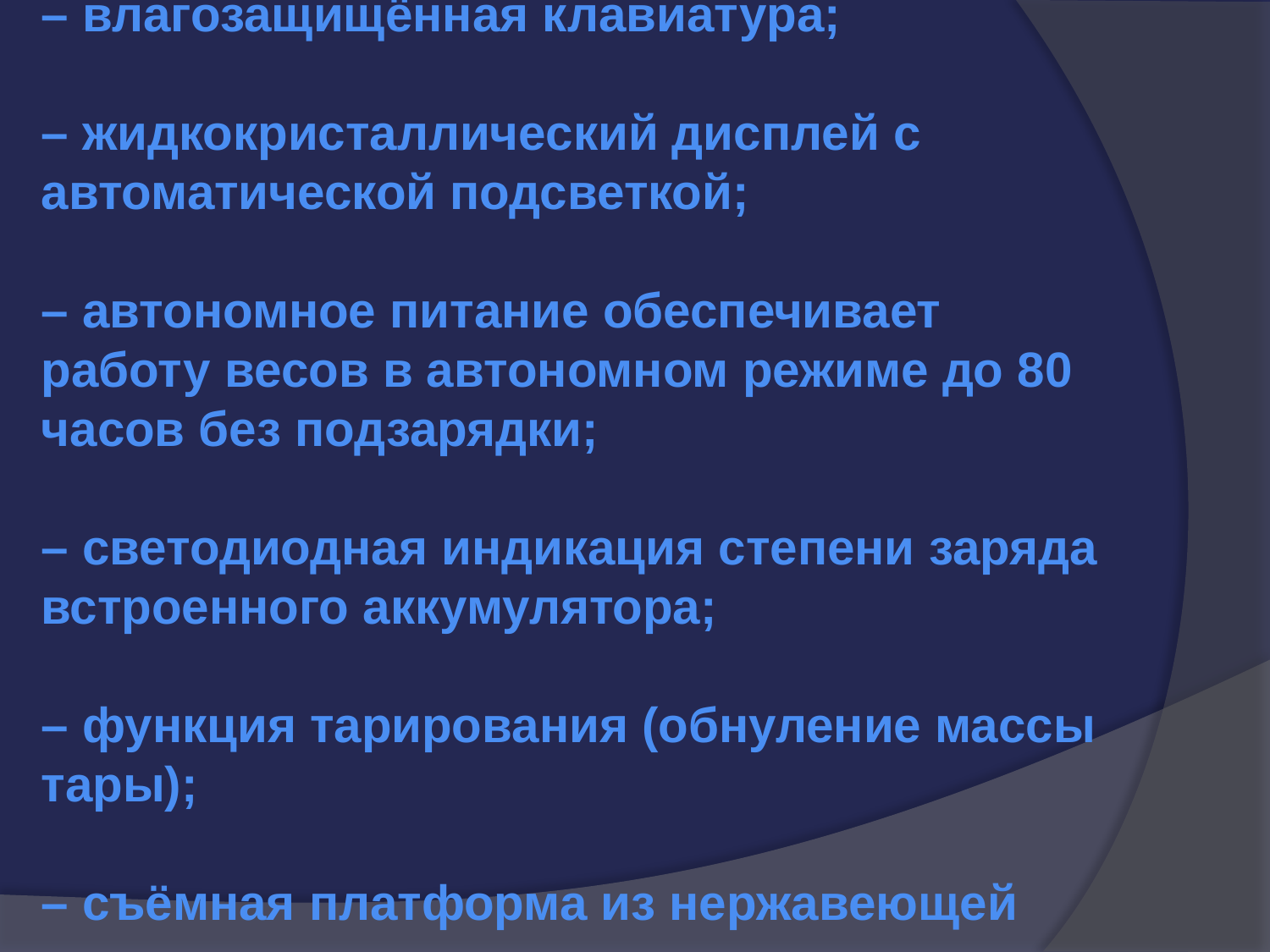

# Особенности TB-K – влагозащищённая клавиатура; – жидкокристаллический дисплей с автоматической подсветкой; – автономное питание обеспечивает работу весов в автономном режиме до 80 часов без подзарядки; – светодиодная индикация степени заряда встроенного аккумулятора; – функция тарирования (обнуление массы тары); – съёмная платформа из нержавеющей стали.